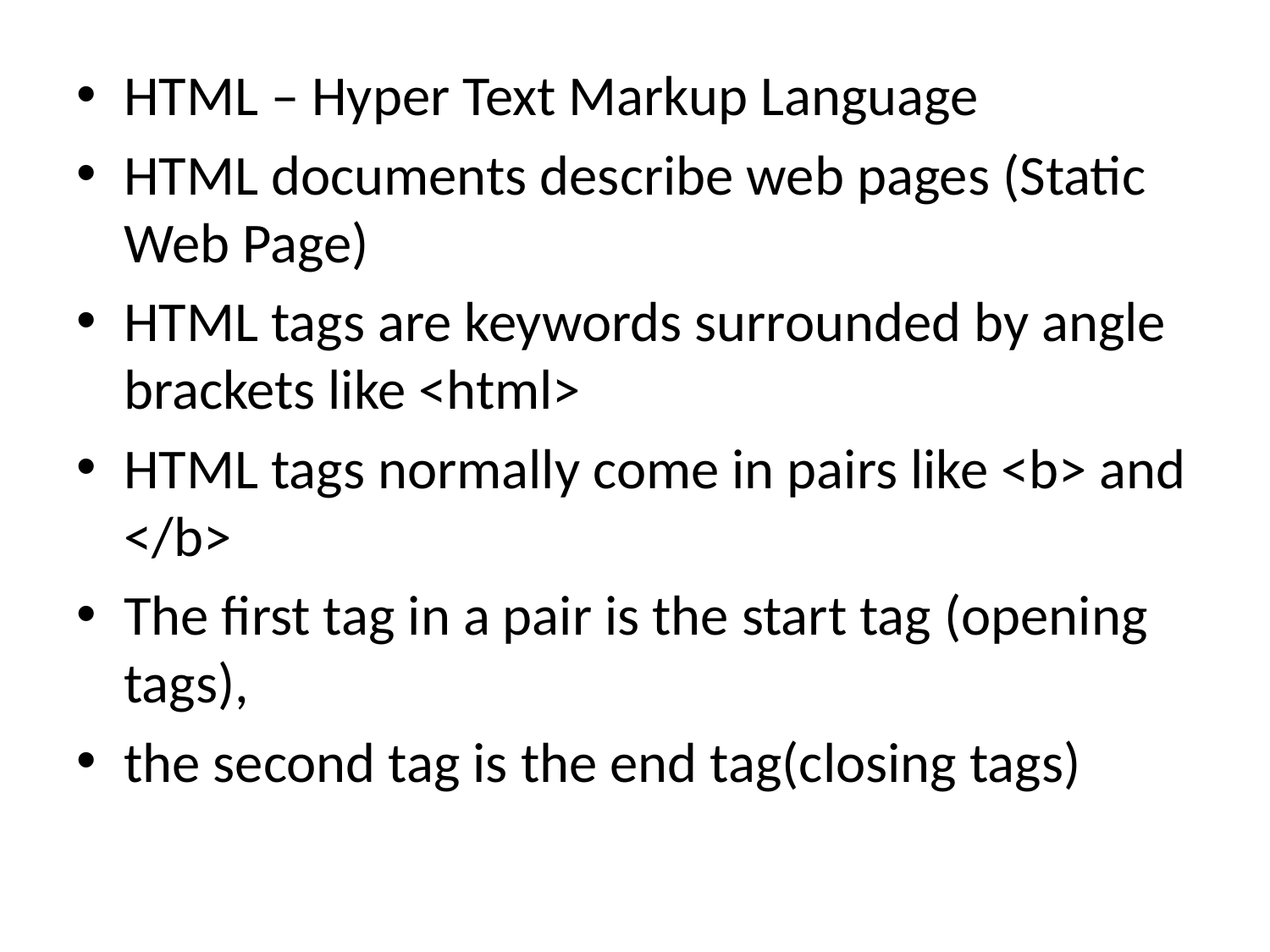

HTML – Hyper Text Markup Language
HTML documents describe web pages (Static Web Page)
HTML tags are keywords surrounded by angle brackets like <html>
HTML tags normally come in pairs like <b> and </b>
The first tag in a pair is the start tag (opening tags),
the second tag is the end tag(closing tags)